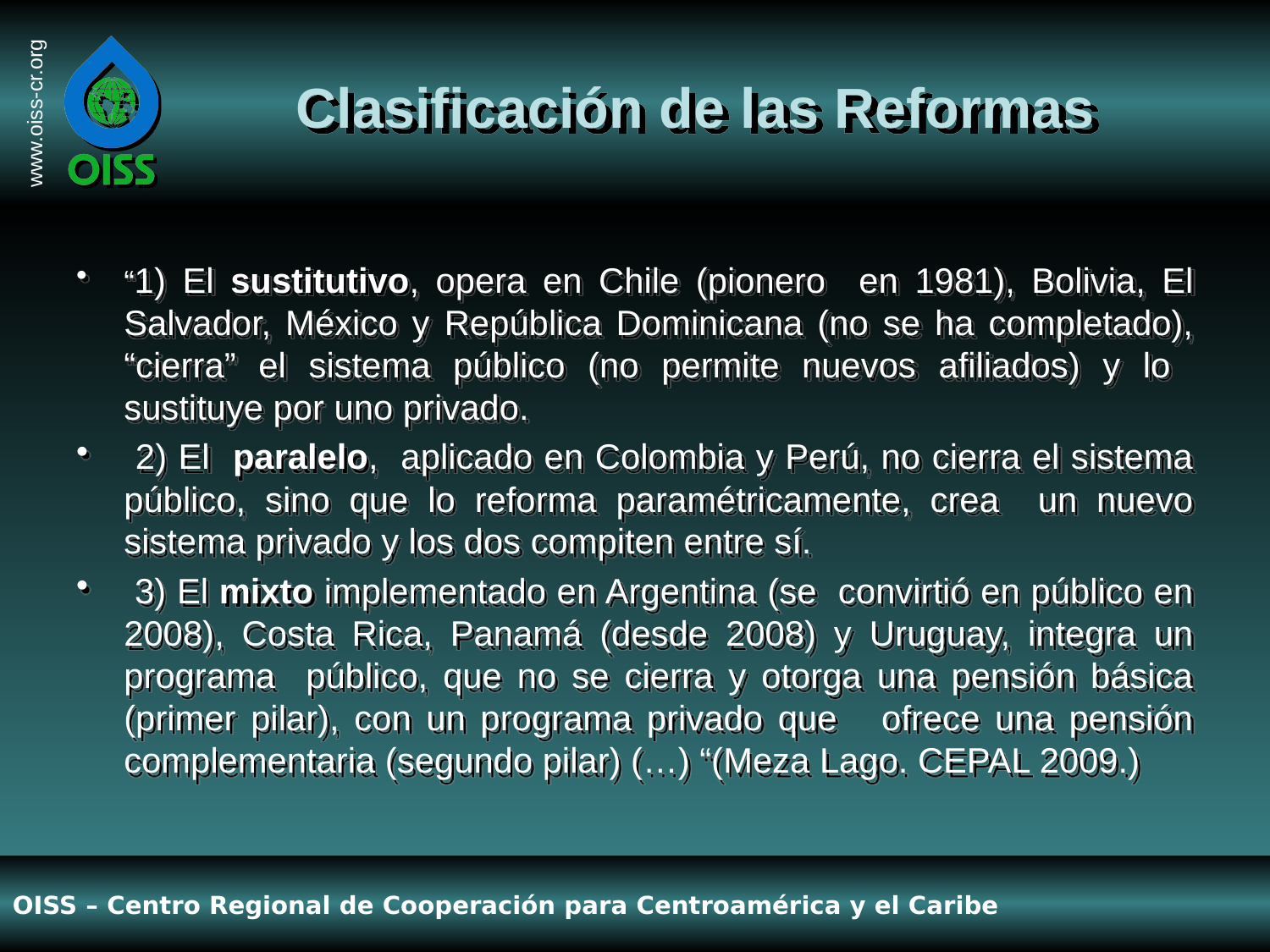

# Clasificación de las Reformas
“1) El sustitutivo, opera en Chile (pionero  en 1981), Bolivia, El Salvador, México y República Dominicana (no se ha completado), “cierra” el sistema público (no permite nuevos afiliados) y lo  sustituye por uno privado.
 2) El  paralelo,  aplicado en Colombia y Perú, no cierra el sistema público, sino que lo reforma paramétricamente, crea  un nuevo sistema privado y los dos compiten entre sí.
 3) El mixto implementado en Argentina (se  convirtió en público en 2008), Costa Rica, Panamá (desde 2008) y Uruguay, integra un programa  público, que no se cierra y otorga una pensión básica (primer pilar), con un programa privado que   ofrece una pensión complementaria (segundo pilar) (…) “(Meza Lago. CEPAL 2009.)